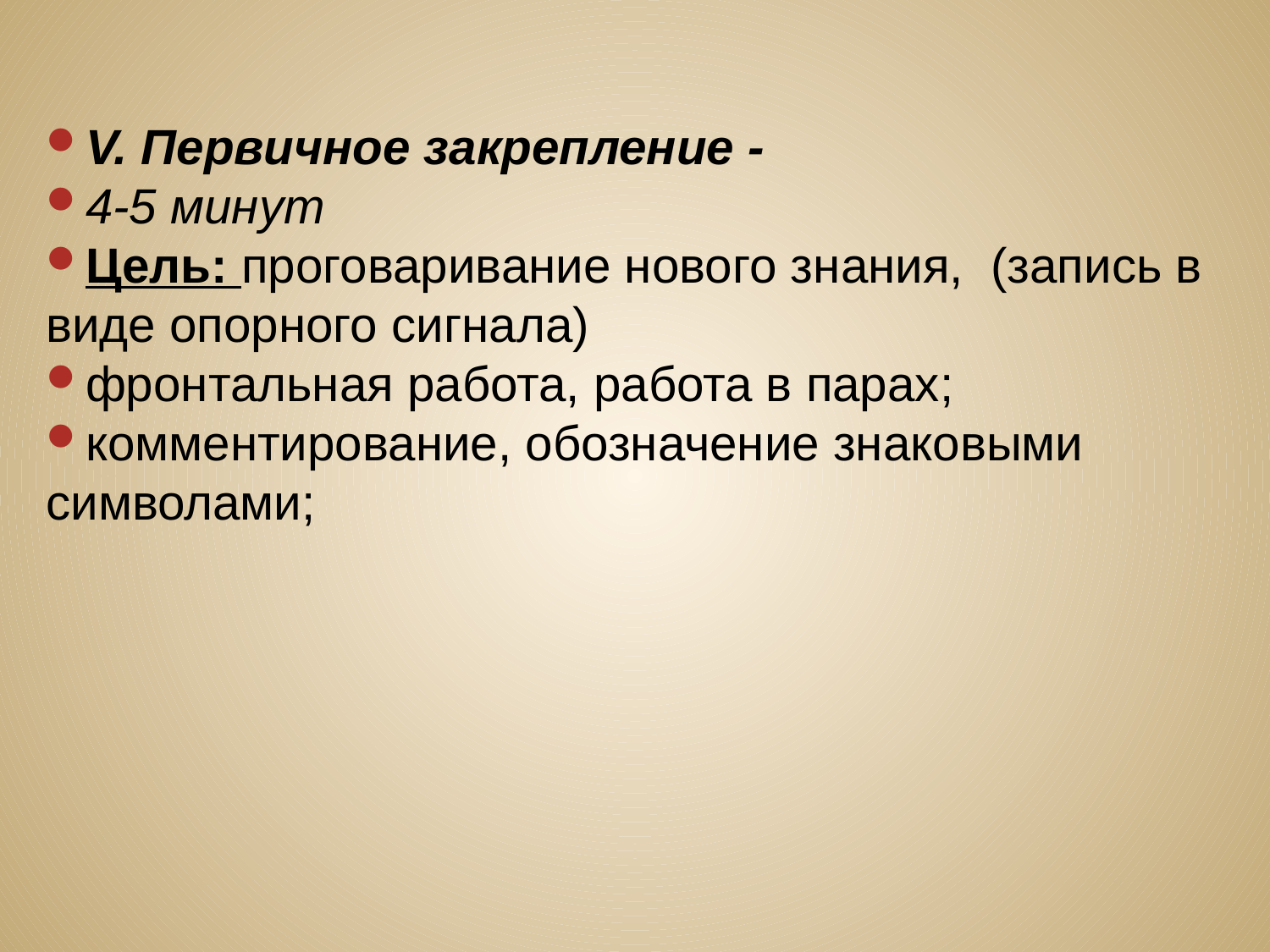

V. Первичное закрепление -
4-5 минут
Цель: проговаривание нового знания,  (запись в виде опорного сигнала)
фронтальная работа, работа в парах;
комментирование, обозначение знаковыми символами;